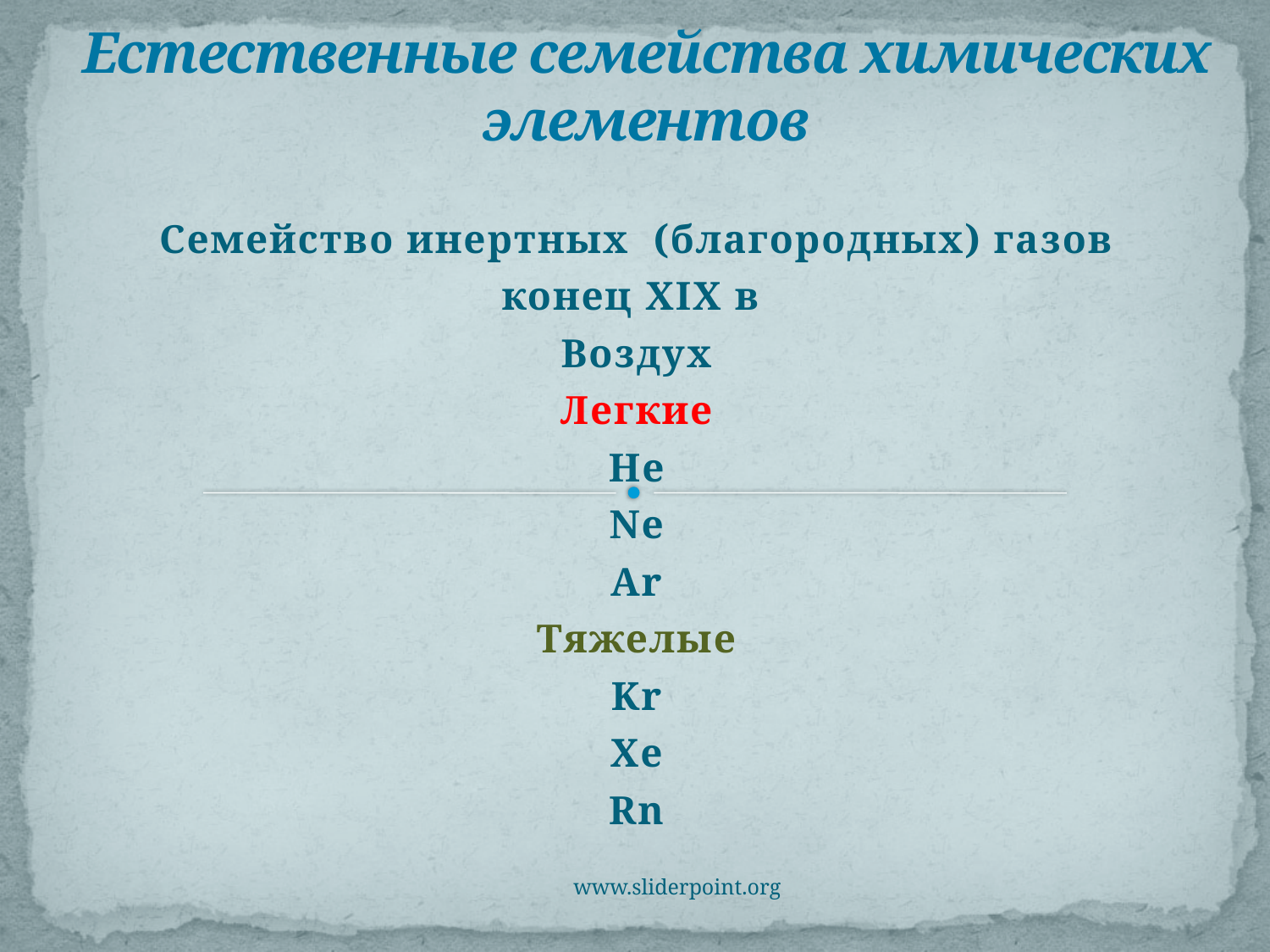

# Естественные семейства химических элементов
Семейство инертных  (благородных) газов
конец XIX в
Воздух
Легкие
He
Ne
Ar
Тяжелые
Kr
Xe
Rn
www.sliderpoint.org